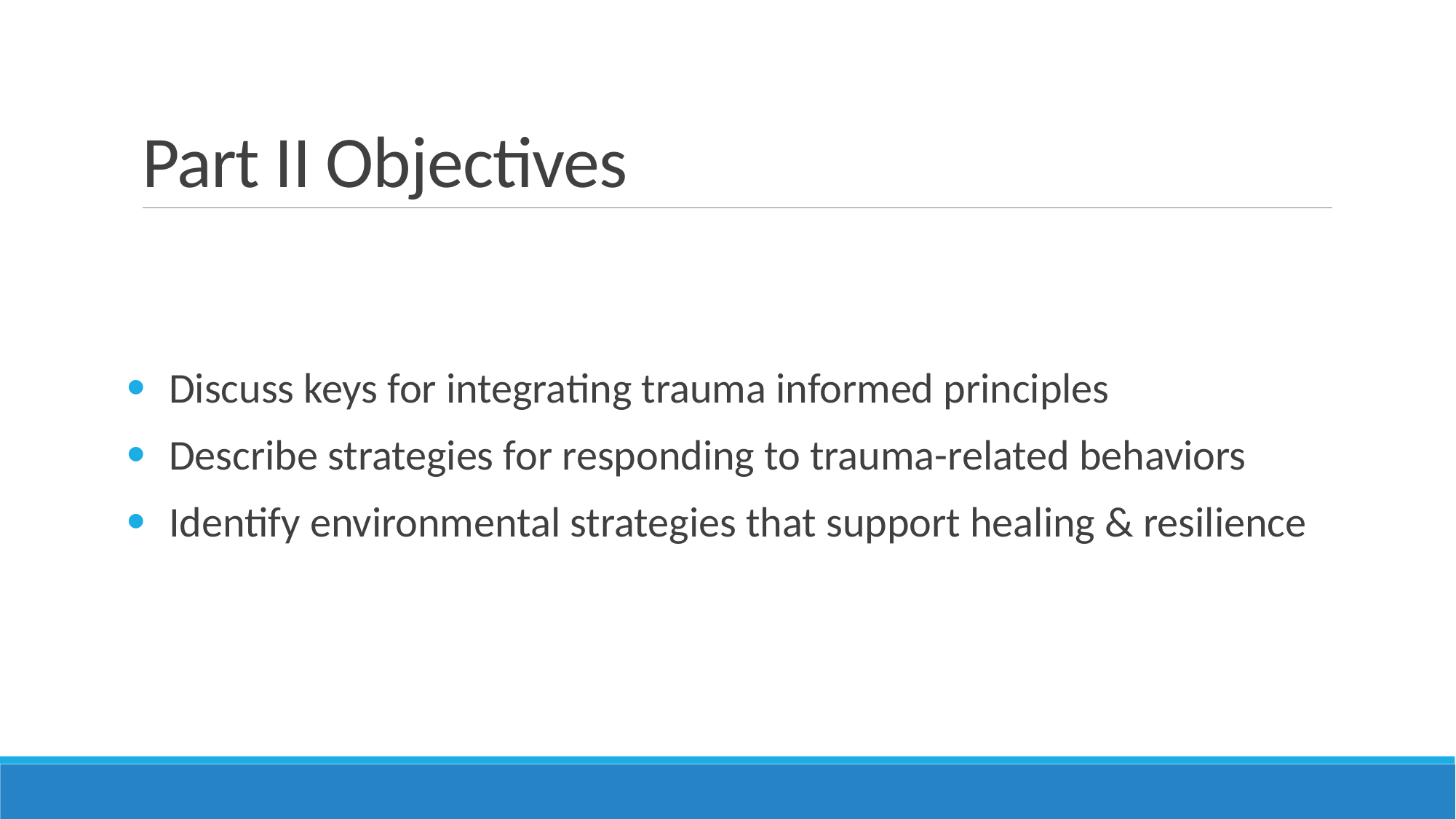

# Part II Objectives
Discuss keys for integrating trauma informed principles
Describe strategies for responding to trauma-related behaviors
Identify environmental strategies that support healing & resilience